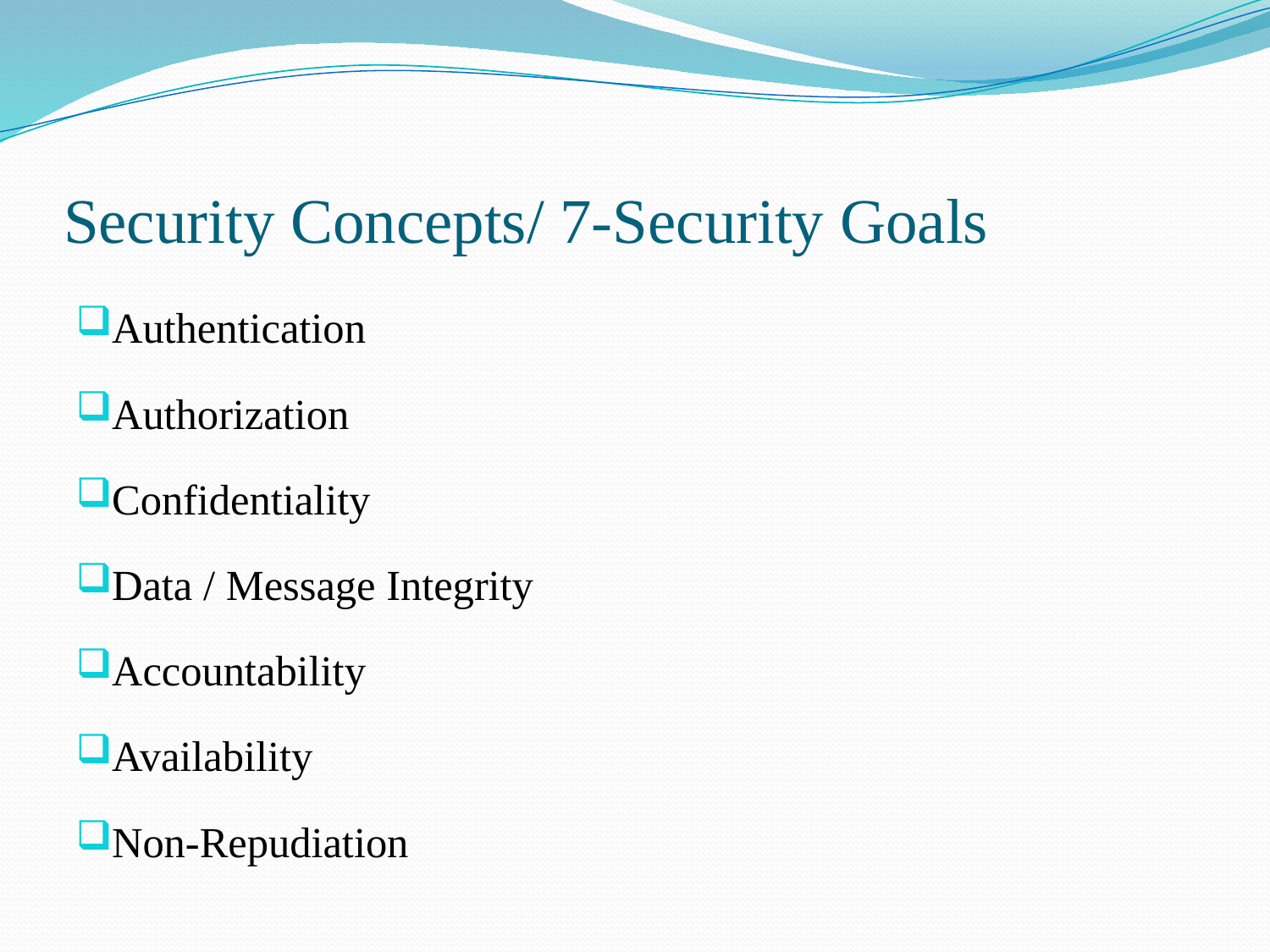

# Security Concepts/ 7-Security Goals
Authentication
Authorization
Confidentiality
Data / Message Integrity
Accountability
Availability
Non-Repudiation